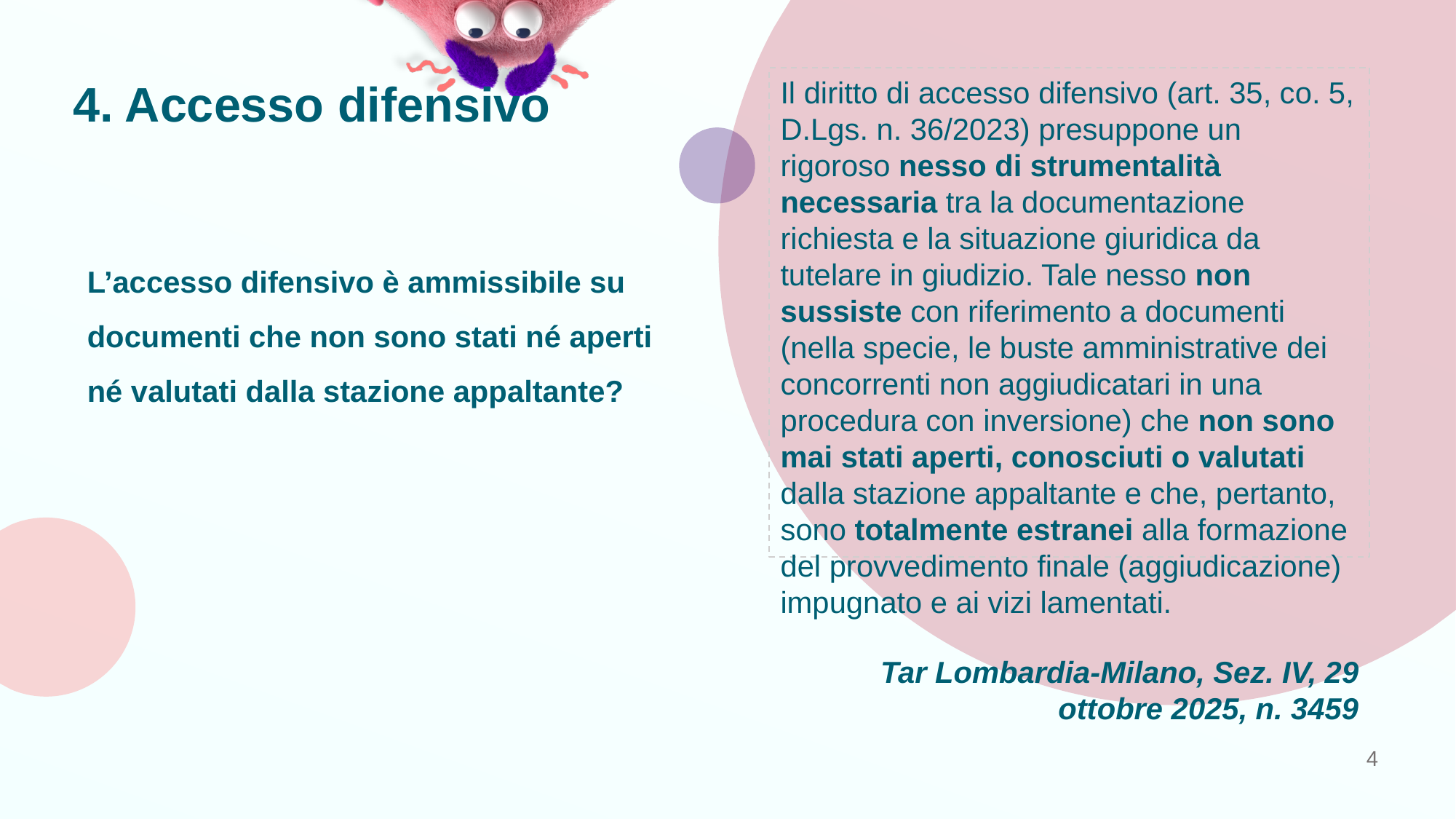

# 4. Accesso difensivo
Il diritto di accesso difensivo (art. 35, co. 5, D.Lgs. n. 36/2023) presuppone un rigoroso nesso di strumentalità necessaria tra la documentazione richiesta e la situazione giuridica da tutelare in giudizio. Tale nesso non sussiste con riferimento a documenti (nella specie, le buste amministrative dei concorrenti non aggiudicatari in una procedura con inversione) che non sono mai stati aperti, conosciuti o valutati dalla stazione appaltante e che, pertanto, sono totalmente estranei alla formazione del provvedimento finale (aggiudicazione) impugnato e ai vizi lamentati.
Tar Lombardia-Milano, Sez. IV, 29 ottobre 2025, n. 3459

L’accesso difensivo è ammissibile su documenti che non sono stati né aperti né valutati dalla stazione appaltante?
4